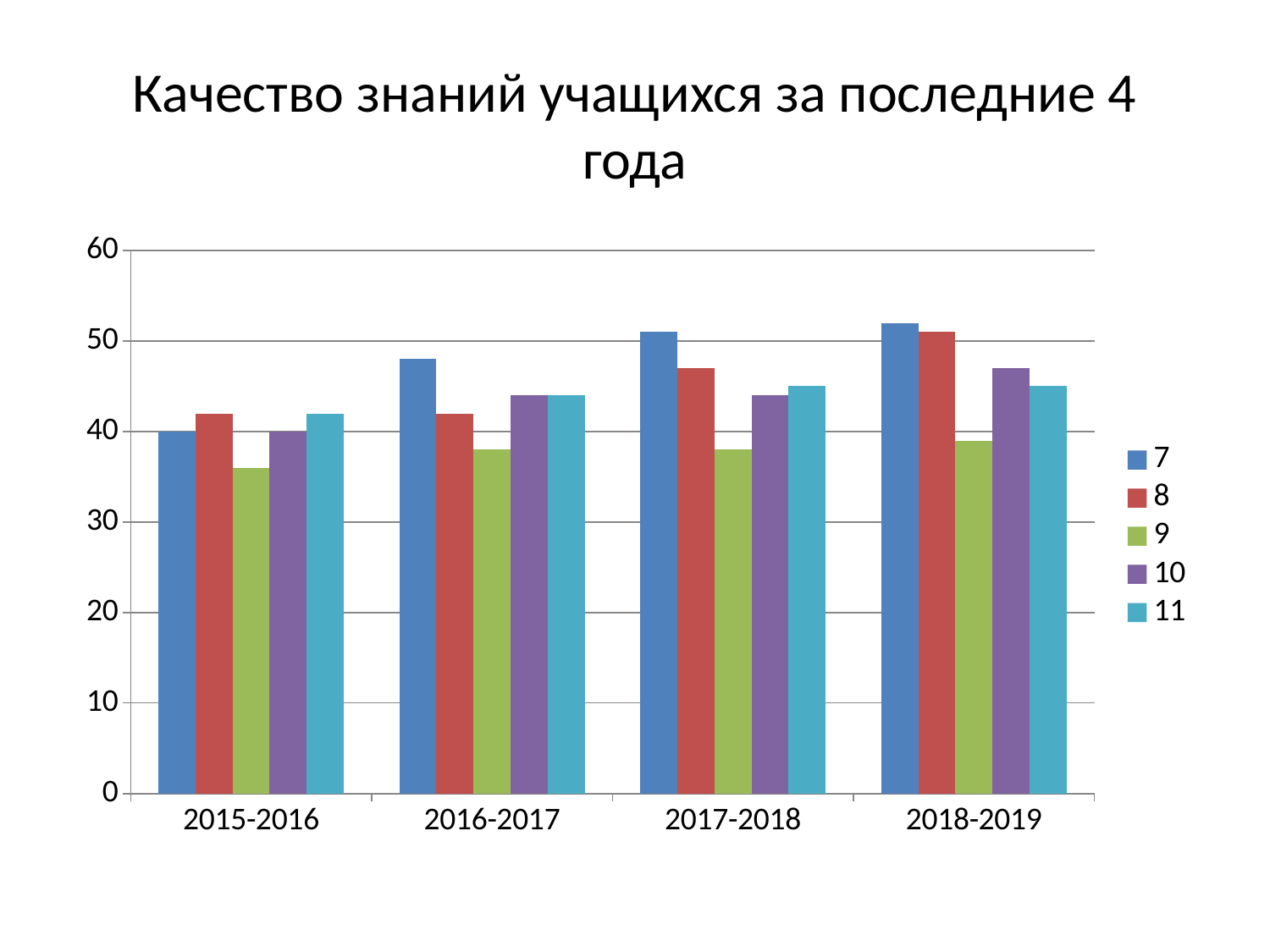

# Качество знаний учащихся за последние 4 года

### Chart

| Category | 7 | 8 | 9 | 10 | 11 |
|---|---|---|---|---|---|
| 2015-2016 | 40.0 | 42.0 | 36.0 | 40.0 | 42.0 |
| 2016-2017 | 48.0 | 42.0 | 38.0 | 44.0 | 44.0 |
| 2017-2018 | 51.0 | 47.0 | 38.0 | 44.0 | 45.0 |
| 2018-2019 | 52.0 | 51.0 | 39.0 | 47.0 | 45.0 |